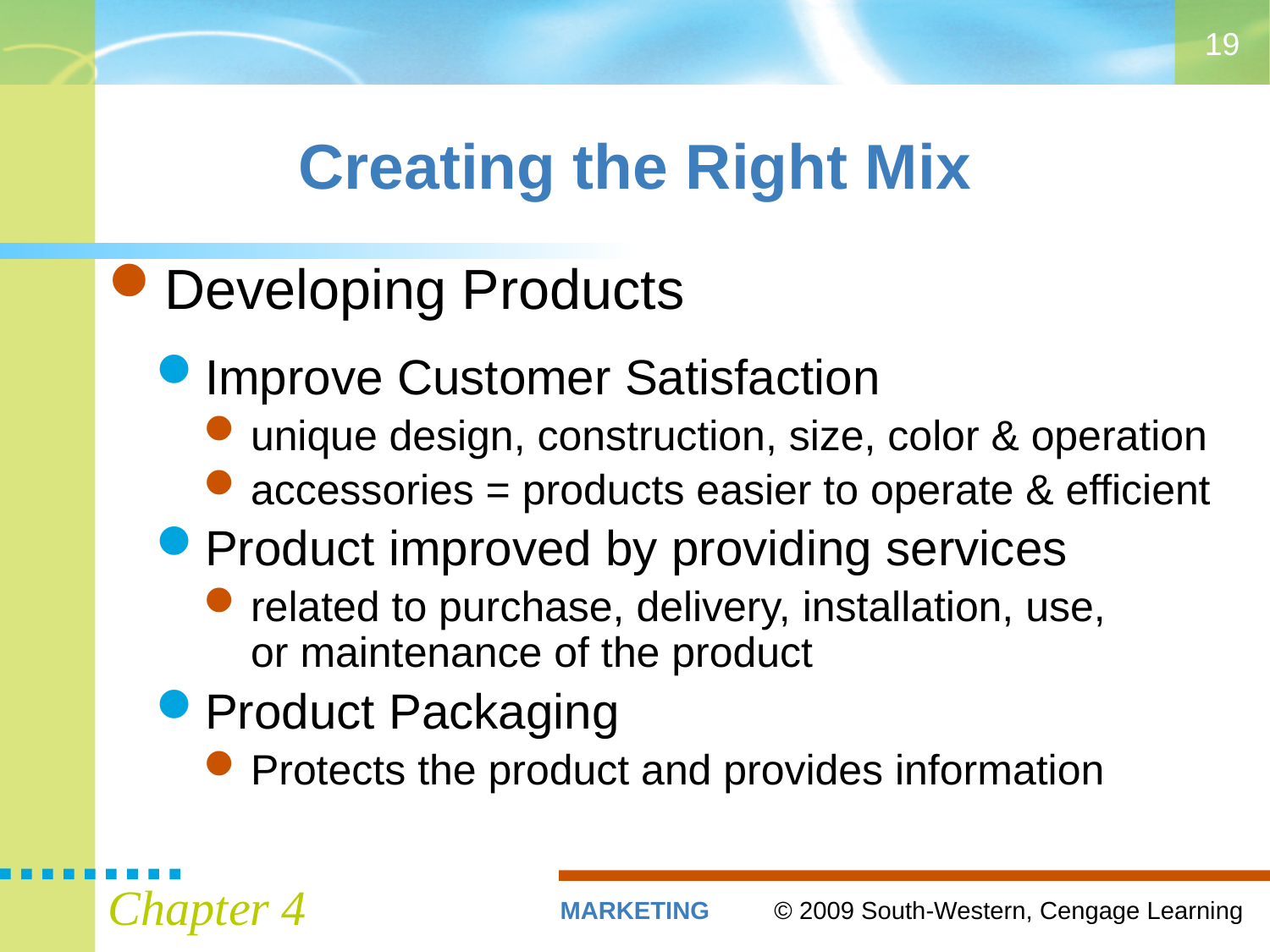

19
# Creating the Right Mix
Developing Products
Improve Customer Satisfaction
unique design, construction, size, color & operation
accessories = products easier to operate & efficient
Product improved by providing services
related to purchase, delivery, installation, use,
or maintenance of the product
Product Packaging
Protects the product and provides information
Chapter 4